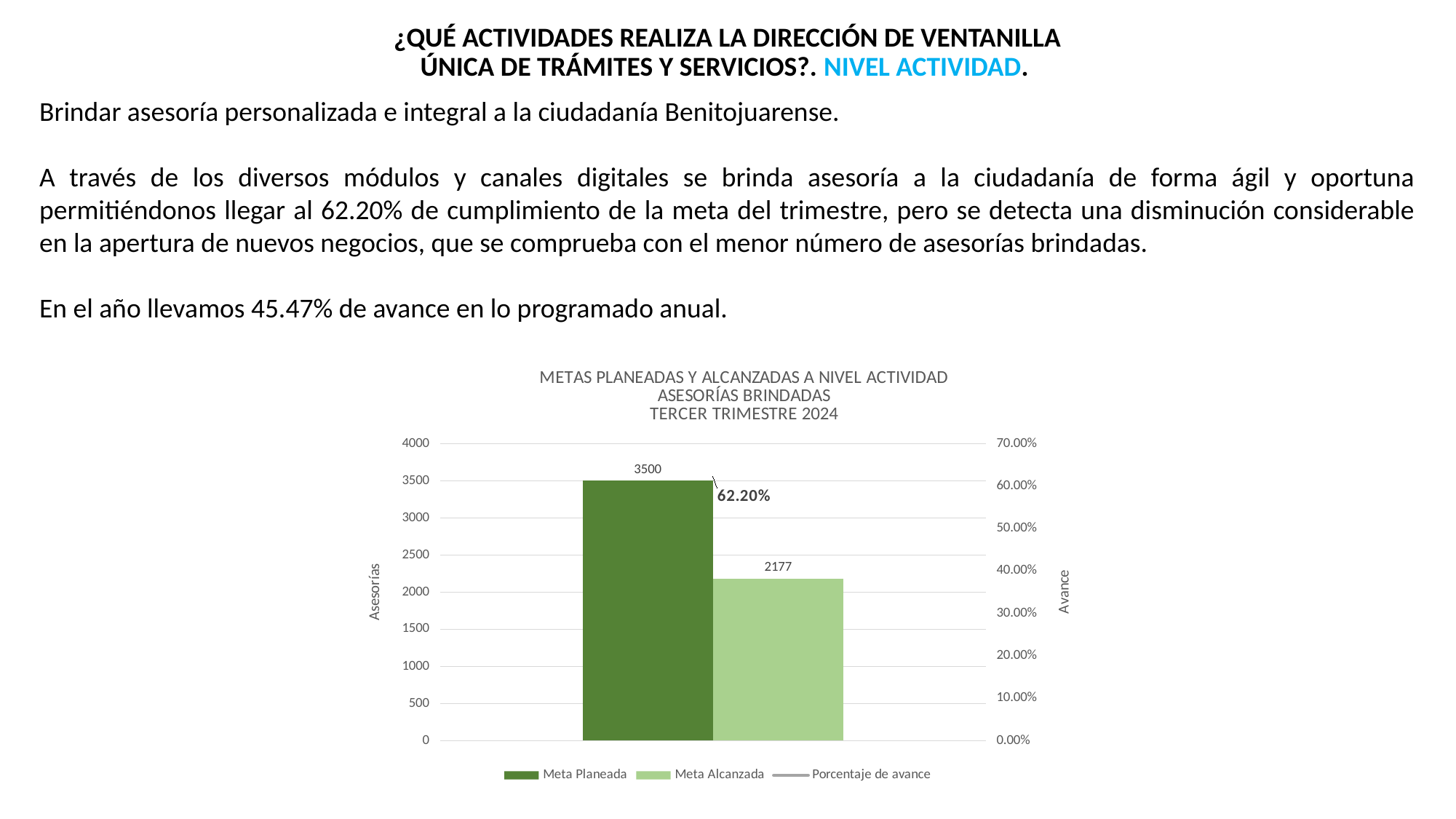

¿QUÉ ACTIVIDADES REALIZA LA DIRECCIÓN DE VENTANILLA ÚNICA DE TRÁMITES Y SERVICIOS?. NIVEL ACTIVIDAD.
Brindar asesoría personalizada e integral a la ciudadanía Benitojuarense.

A través de los diversos módulos y canales digitales se brinda asesoría a la ciudadanía de forma ágil y oportuna permitiéndonos llegar al 62.20% de cumplimiento de la meta del trimestre, pero se detecta una disminución considerable en la apertura de nuevos negocios, que se comprueba con el menor número de asesorías brindadas.

En el año llevamos 45.47% de avance en lo programado anual.

### Chart: METAS PLANEADAS Y ALCANZADAS A NIVEL ACTIVIDAD
ASESORÍAS BRINDADAS
TERCER TRIMESTRE 2024

| Category | Meta Planeada | Meta Alcanzada |  |
|---|---|---|---|
| Asesorías Brindadas | 3500.0 | 2177.0 | 0.622 |